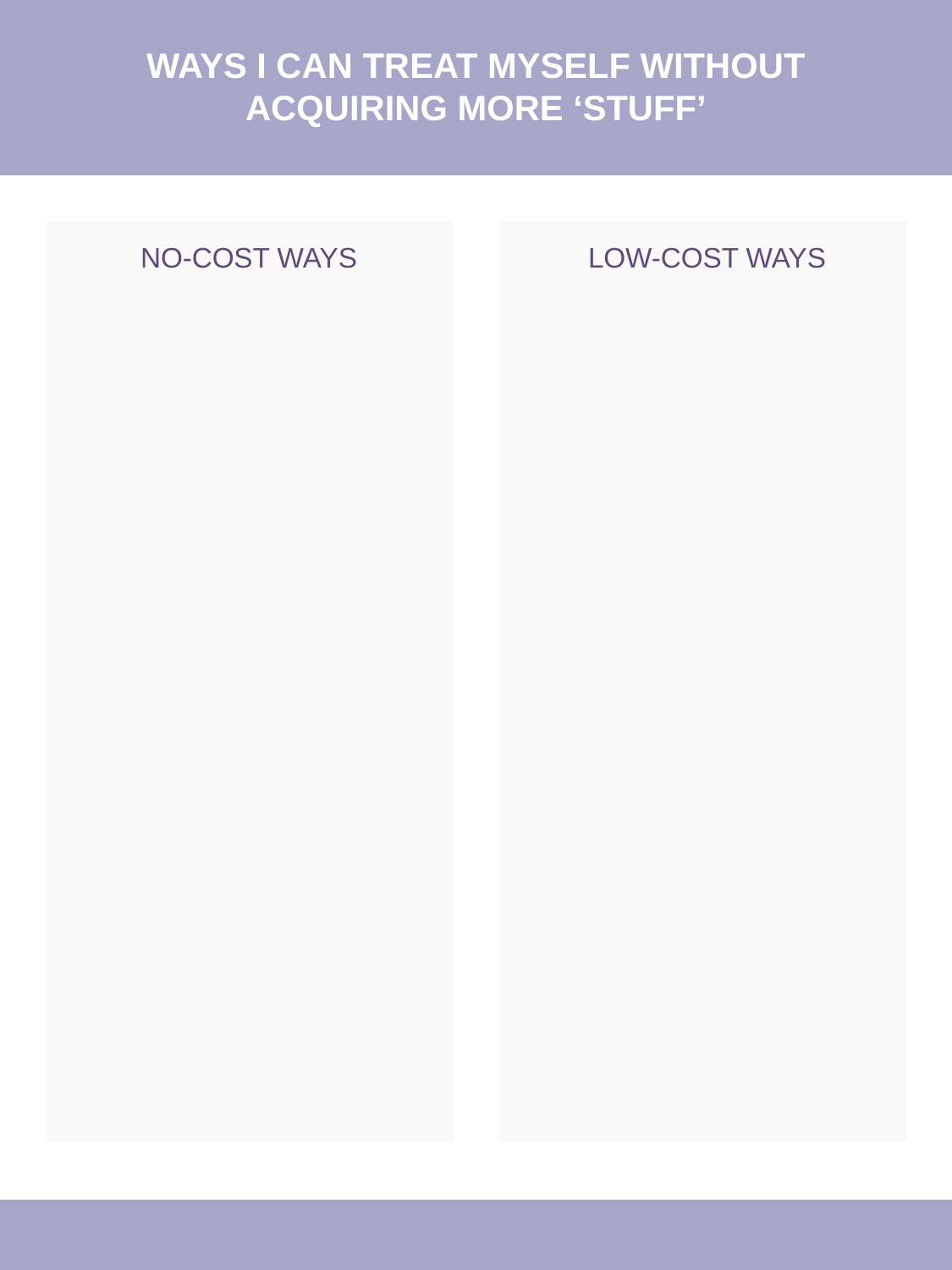

WAYS I CAN TREAT MYSELF WITHOUT ACQUIRING MORE ‘STUFF’

NO-COST WAYS
LOW-COST WAYS